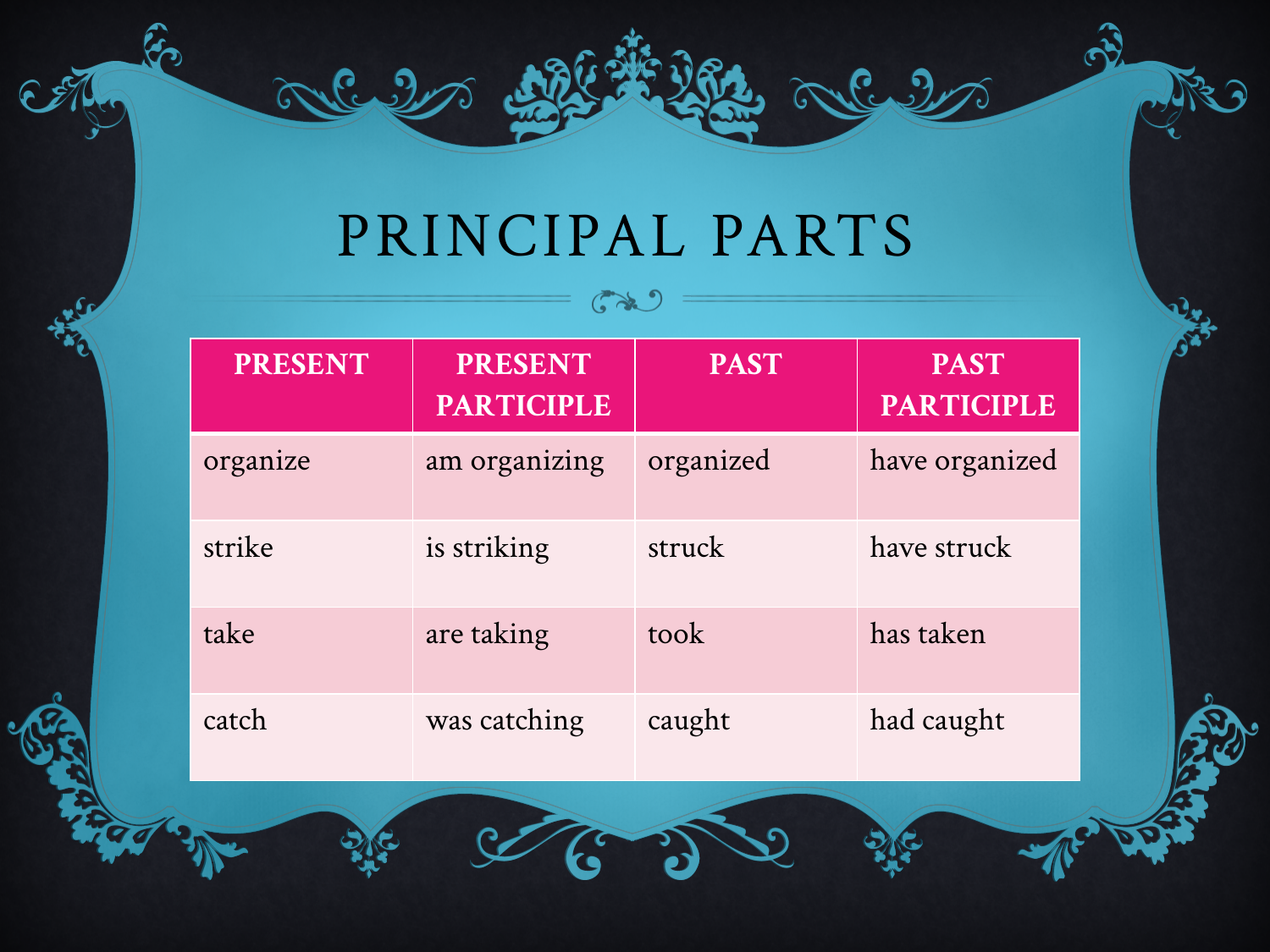

# PRINCIPAL Parts
| PRESENT | PRESENT PARTICIPLE | PAST | PAST PARTICIPLE |
| --- | --- | --- | --- |
| organize | am organizing | organized | have organized |
| strike | is striking | struck | have struck |
| take | are taking | took | has taken |
| catch | was catching | caught | had caught |